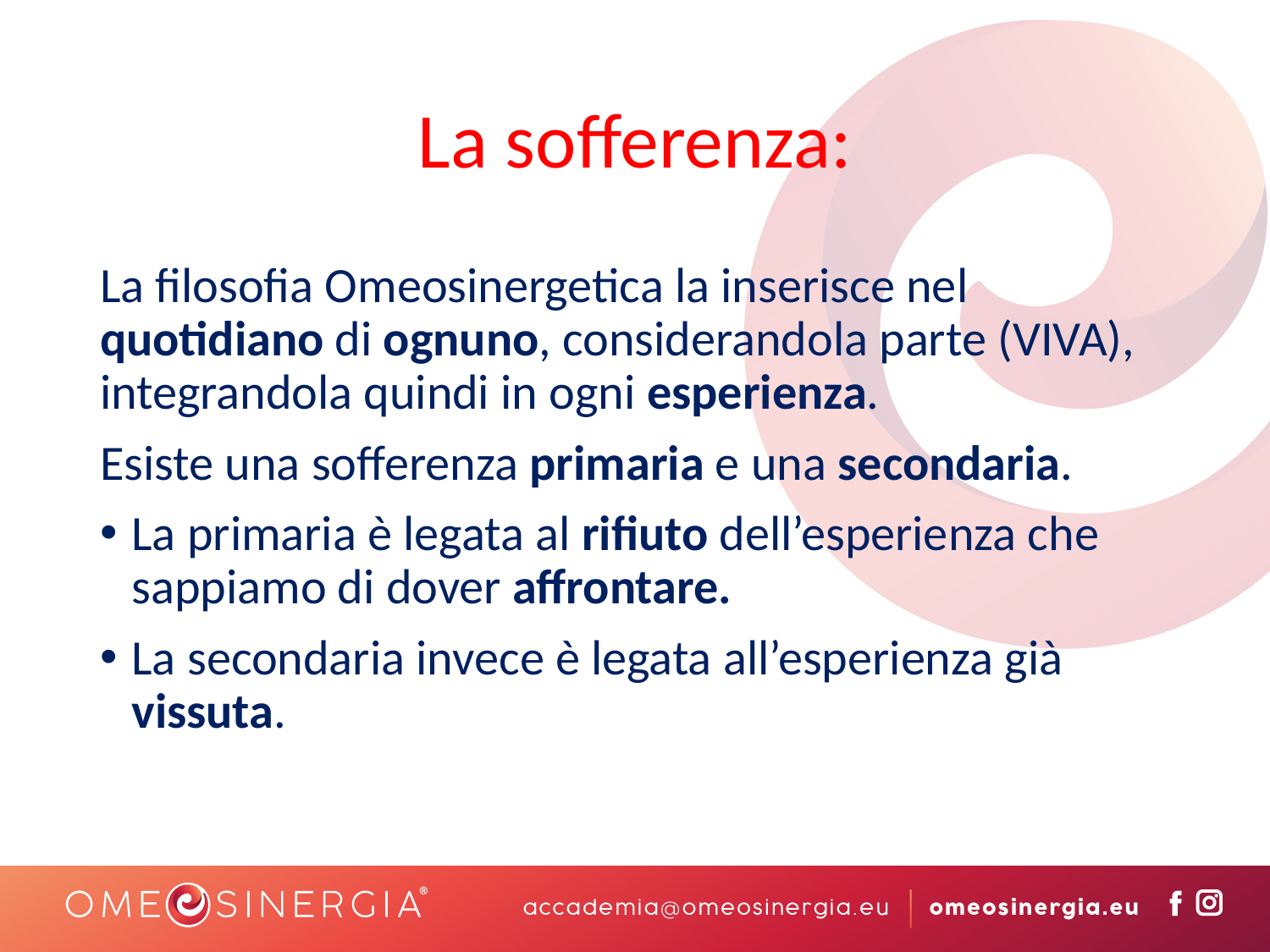

# La sofferenza:
La filosofia Omeosinergetica la inserisce nel quotidiano di ognuno, considerandola parte (VIVA), integrandola quindi in ogni esperienza.
Esiste una sofferenza primaria e una secondaria.
La primaria è legata al rifiuto dell’esperienza che sappiamo di dover affrontare.
La secondaria invece è legata all’esperienza già vissuta.